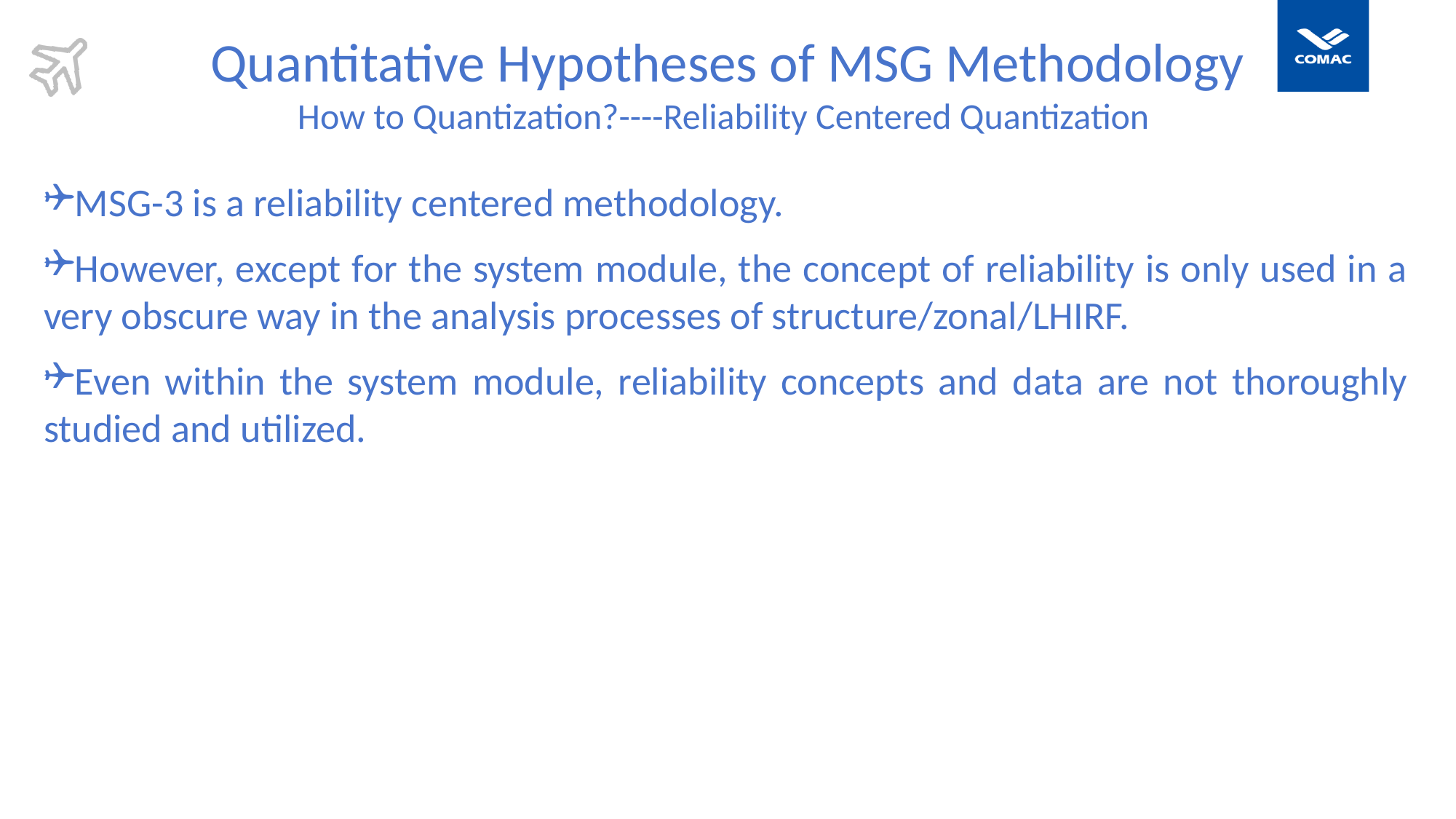

Quantitative Hypotheses of MSG Methodology
How to Quantization?----Reliability Centered Quantization
MSG-3 is a reliability centered methodology.
However, except for the system module, the concept of reliability is only used in a very obscure way in the analysis processes of structure/zonal/LHIRF.
Even within the system module, reliability concepts and data are not thoroughly studied and utilized.